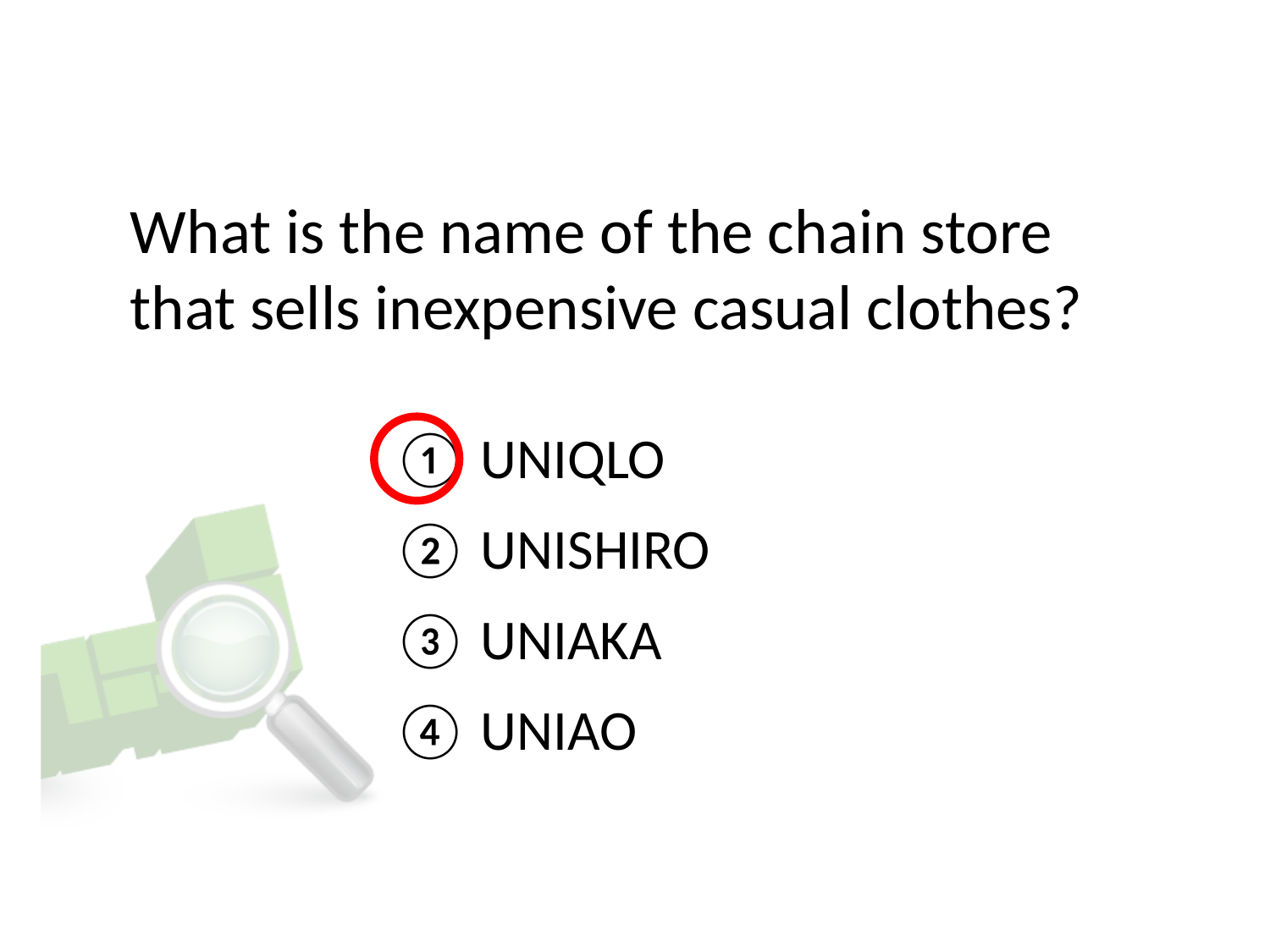

# What is the name of the chain store that sells inexpensive casual clothes?
① UNIQLO
② UNISHIRO
③ UNIAKA
④ UNIAO